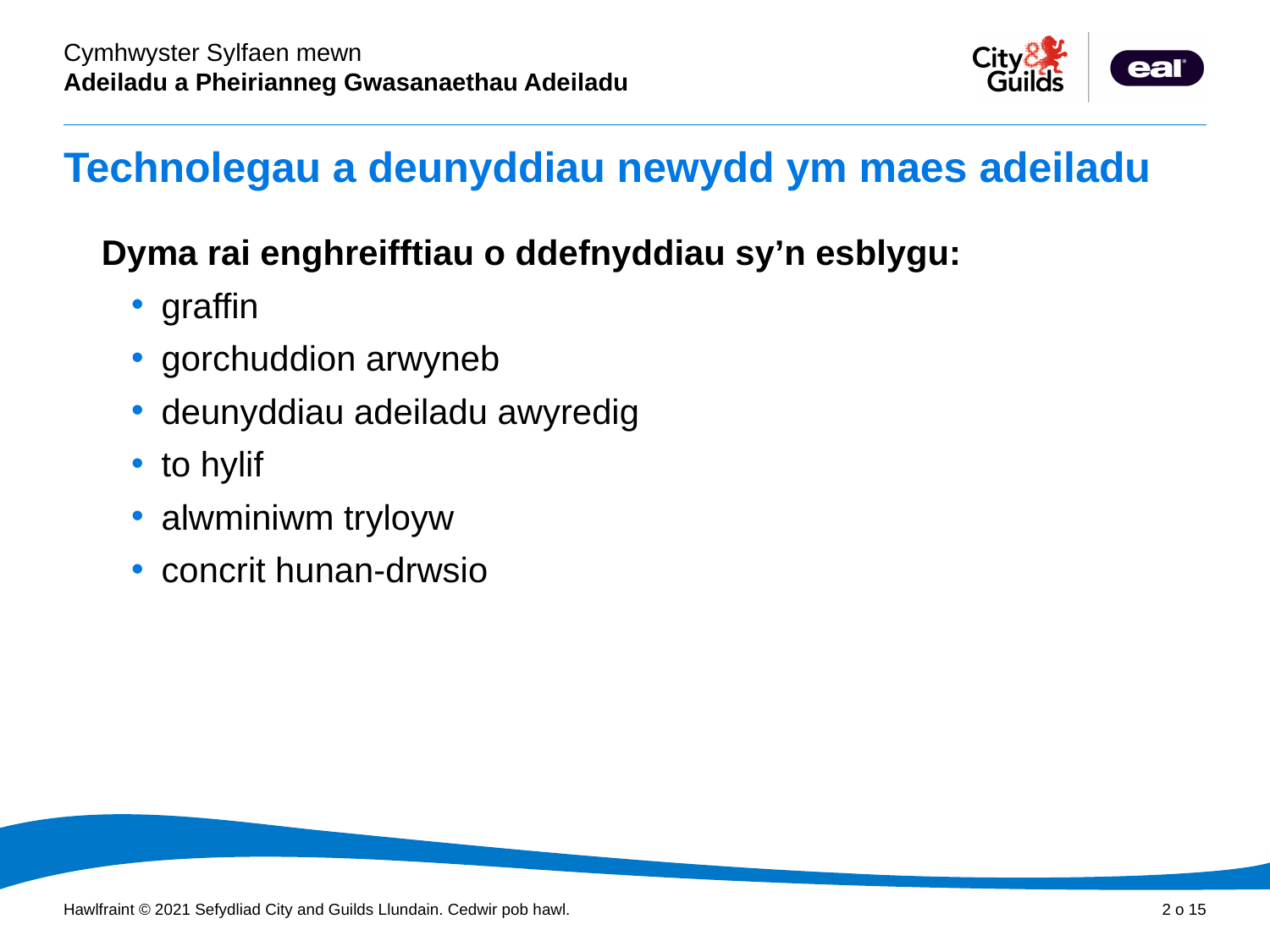

# Technolegau a deunyddiau newydd ym maes adeiladu
Dyma rai enghreifftiau o ddefnyddiau sy’n esblygu:
graffin
gorchuddion arwyneb
deunyddiau adeiladu awyredig
to hylif
alwminiwm tryloyw
concrit hunan-drwsio

Ffynhonnell https://www.letsbuild.com/blog/10-innovative-construction-materials infographic